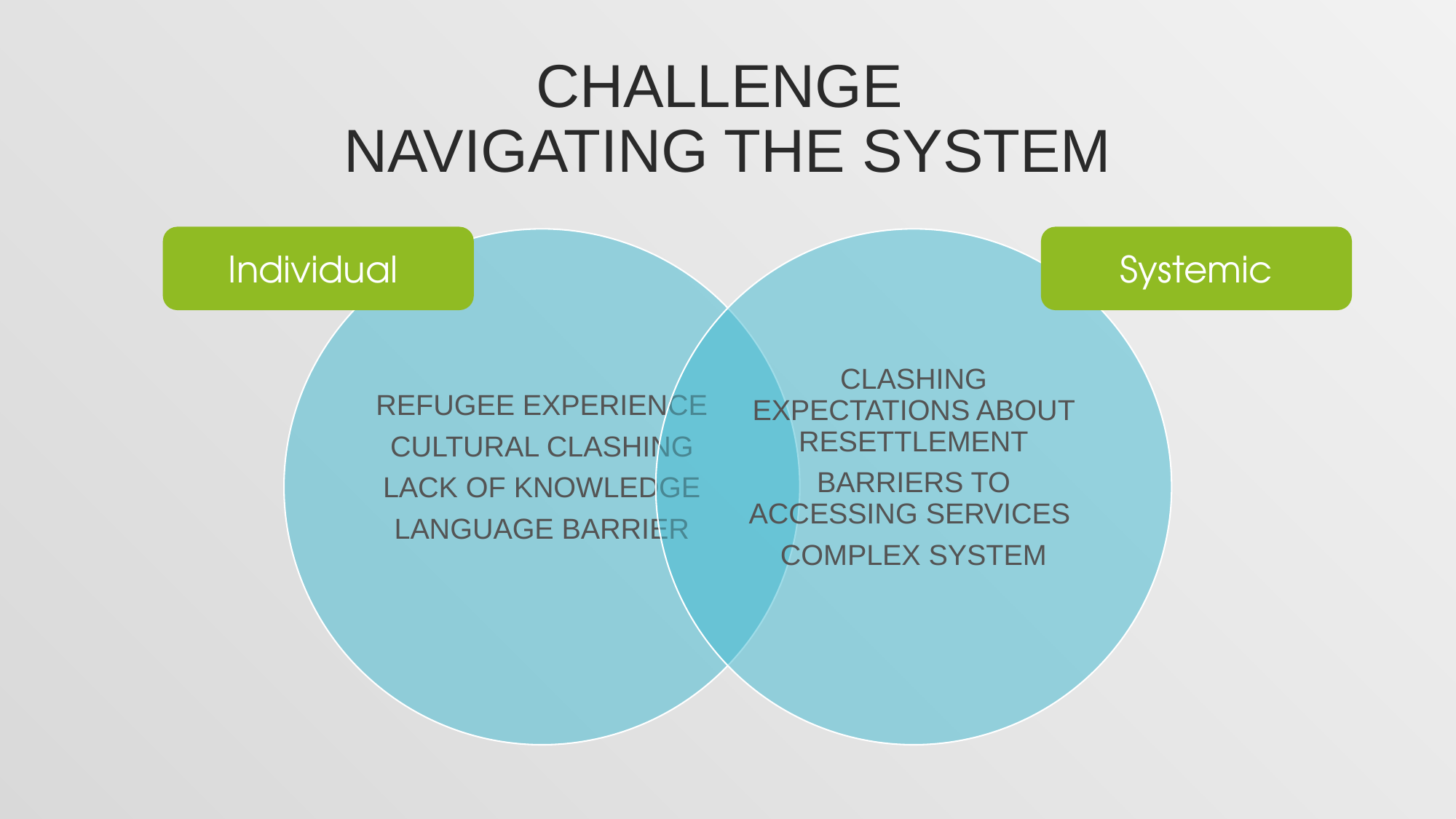

# Challenge Navigating THE SYSTEM

REFUGEE EXPERIENCE
CULTURAL CLASHING
LACK OF KNOWLEDGE
LANGUAGE BARRIER

CLASHING EXPECTATIONS ABOUT RESETTLEMENT
BARRIERS TO ACCESSING SERVICES
COMPLEX SYSTEM

Individual
Systemic